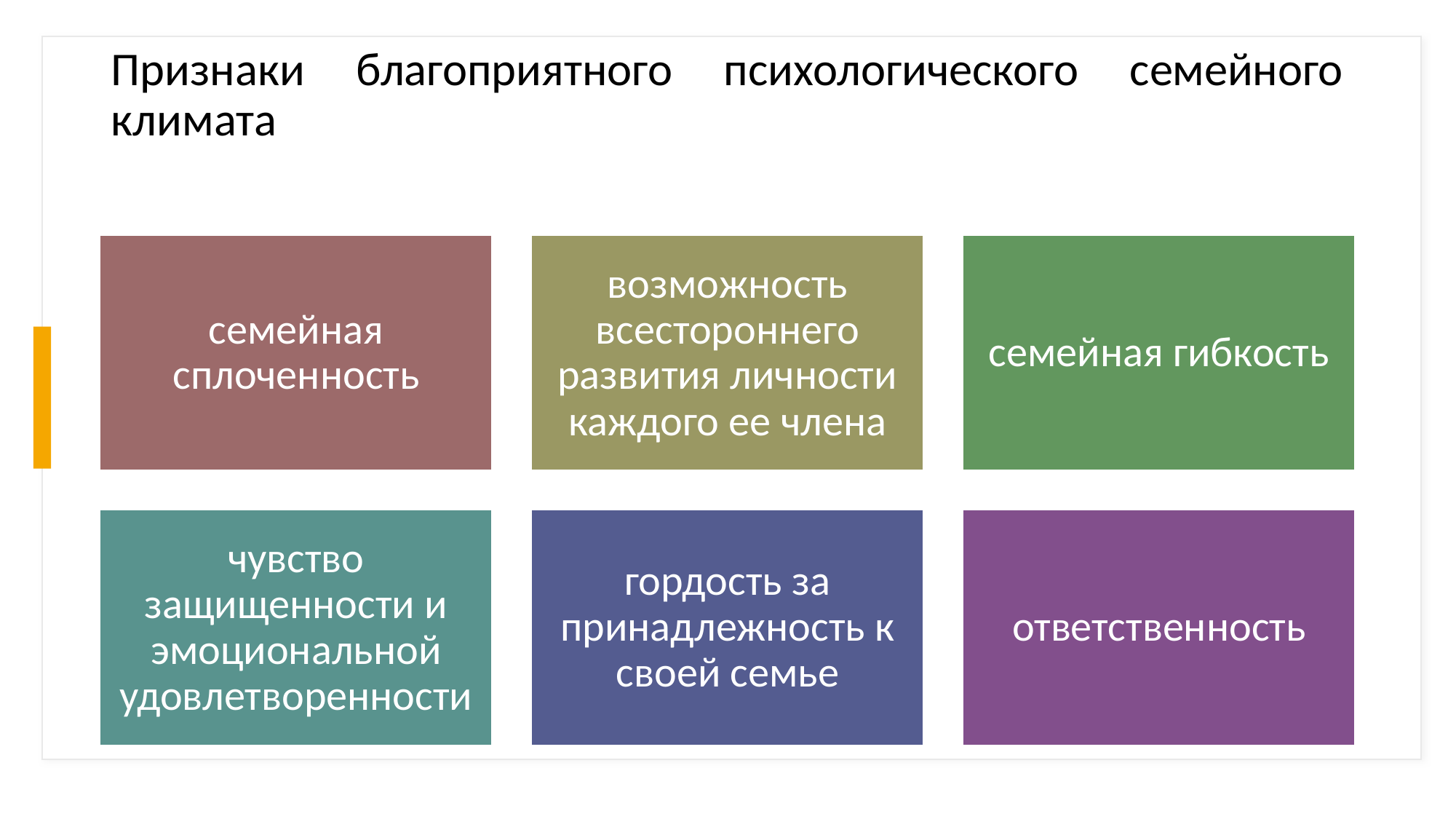

# Признаки благоприятного психологического семейного климата

семейная сплоченность
возможность всестороннего развития личности каждого ее члена
семейная гибкость
чувство защищенности и эмоциональной удовлетворенности
гордость за принадлежность к своей семье
ответственность